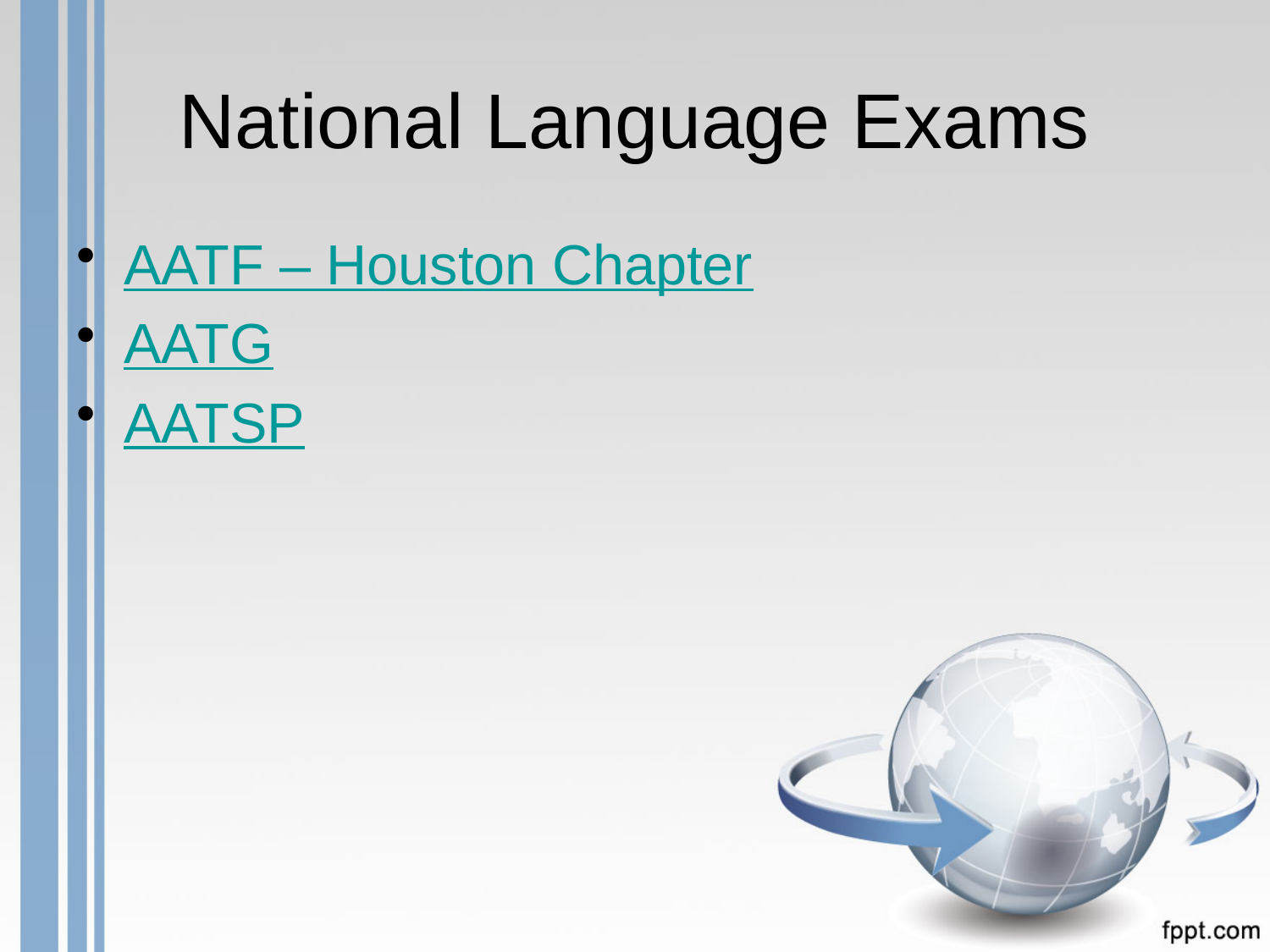

# National Language Exams
AATF – Houston Chapter
AATG
AATSP